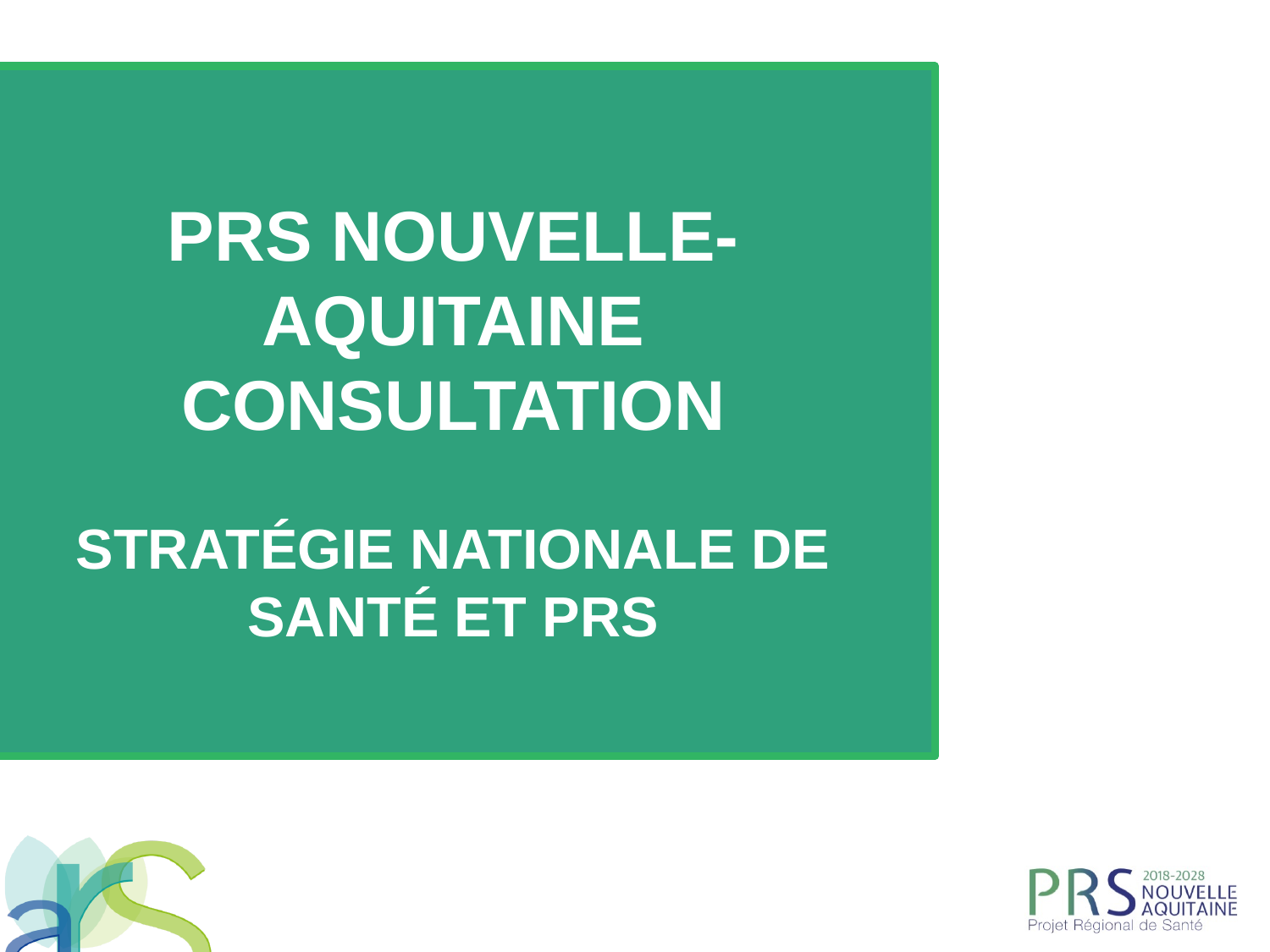

# PRS Nouvelle-Aquitaine Consultation Stratégie Nationale de Santé et PRS